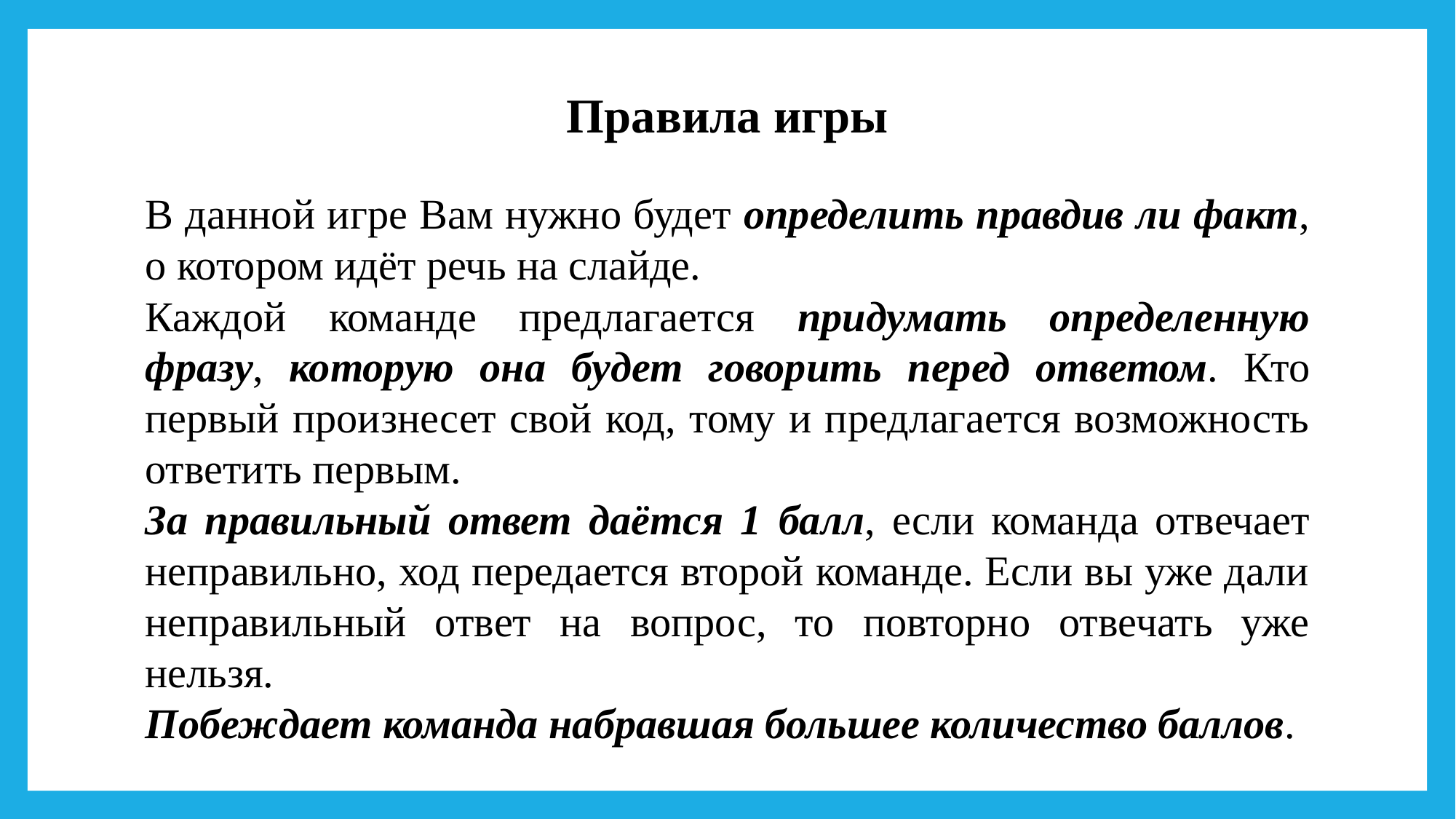

Правила игры
В данной игре Вам нужно будет определить правдив ли факт, о котором идёт речь на слайде.
Каждой команде предлагается придумать определенную фразу, которую она будет говорить перед ответом. Кто первый произнесет свой код, тому и предлагается возможность ответить первым.
За правильный ответ даётся 1 балл, если команда отвечает неправильно, ход передается второй команде. Если вы уже дали неправильный ответ на вопрос, то повторно отвечать уже нельзя.
Побеждает команда набравшая большее количество баллов.